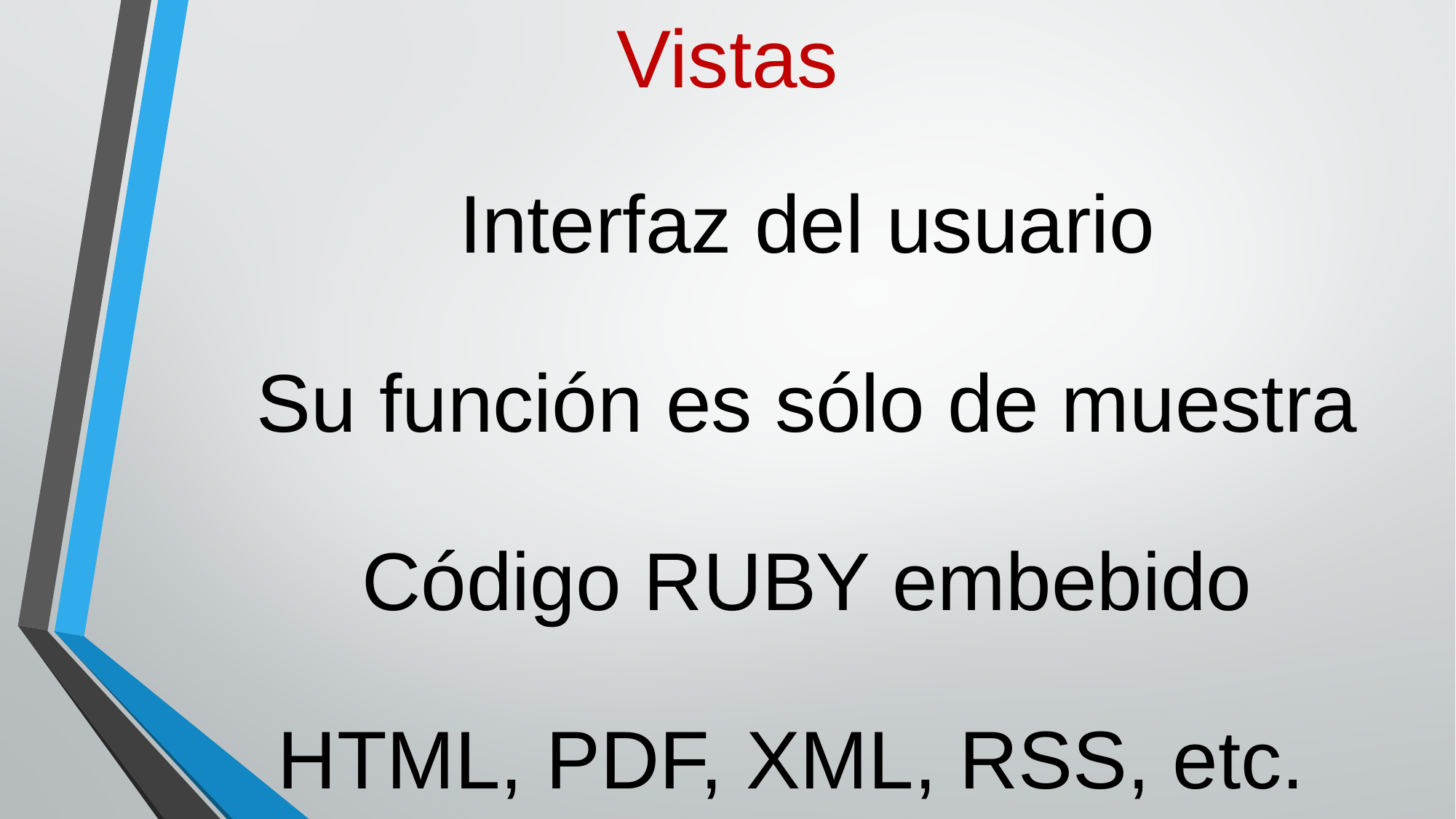

Vistas
Interfaz del usuario
Su función es sólo de muestra
Código RUBY embebido
HTML, PDF, XML, RSS, etc.